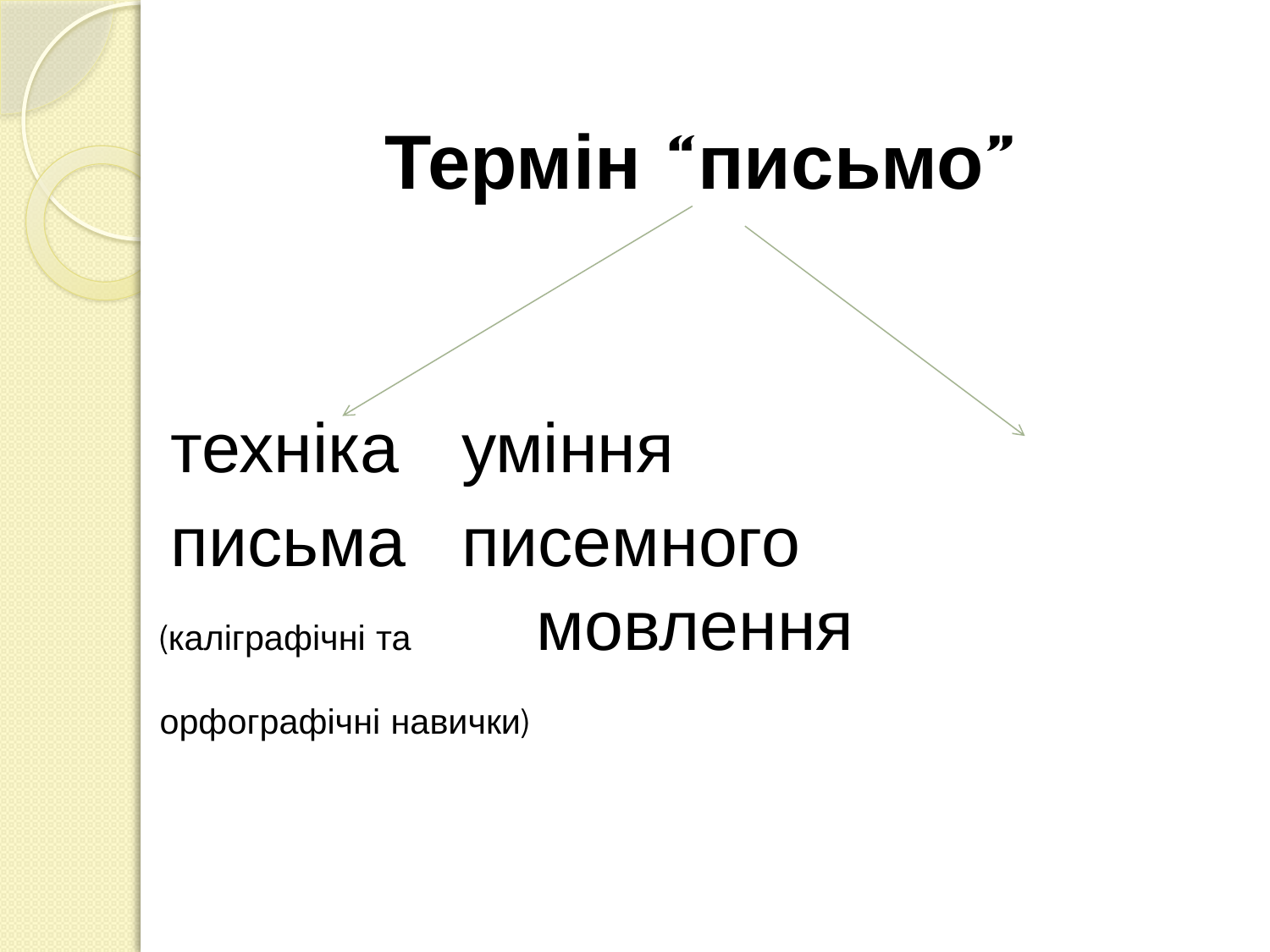

Термін “письмо”

техніка 				уміння
письма 				писемного
(каліграфічні та 				мовлення
орфографічні навички)